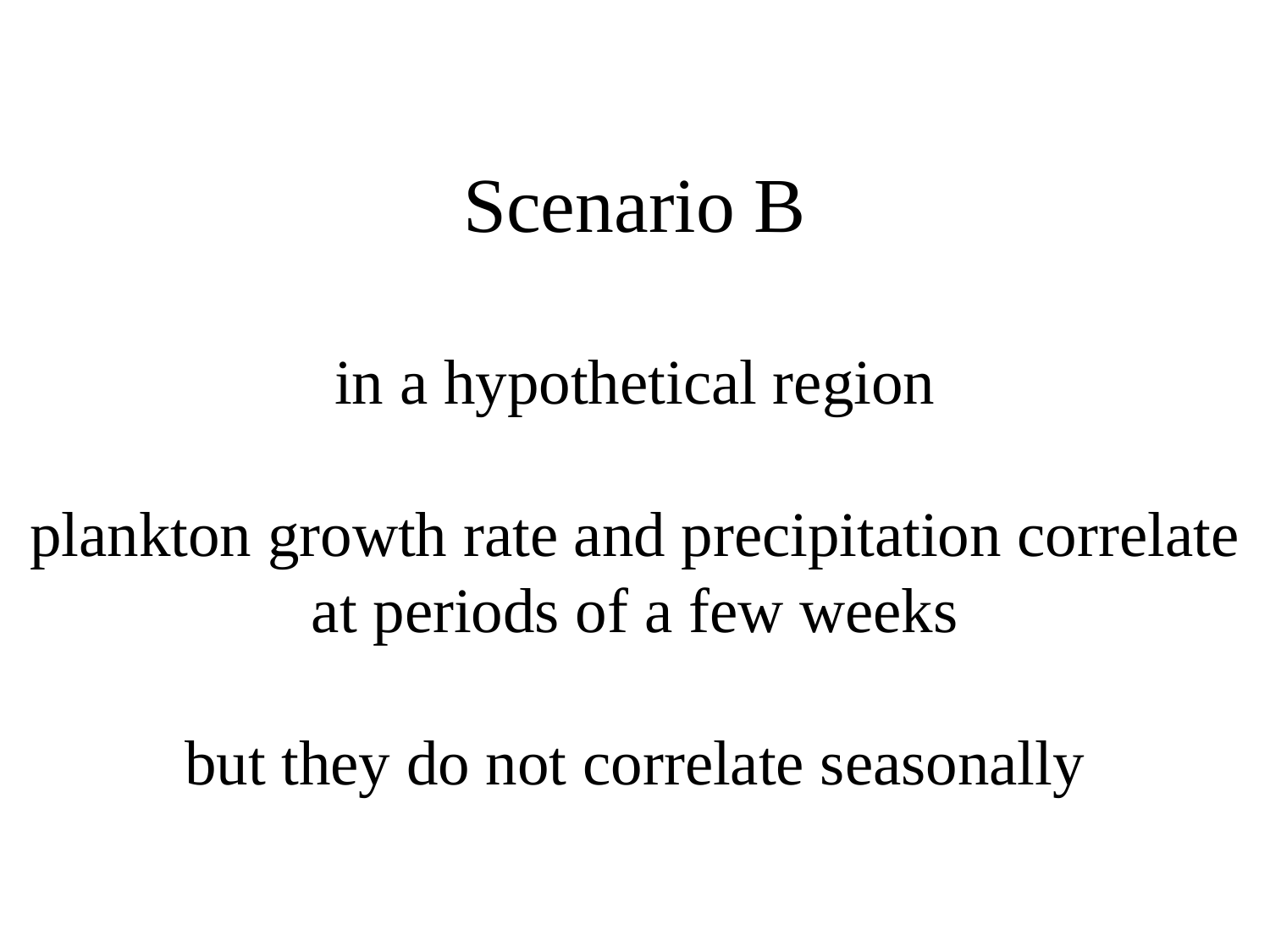

# Scenario B in a hypothetical region plankton growth rate and precipitation correlate at periods of a few weeks but they do not correlate seasonally